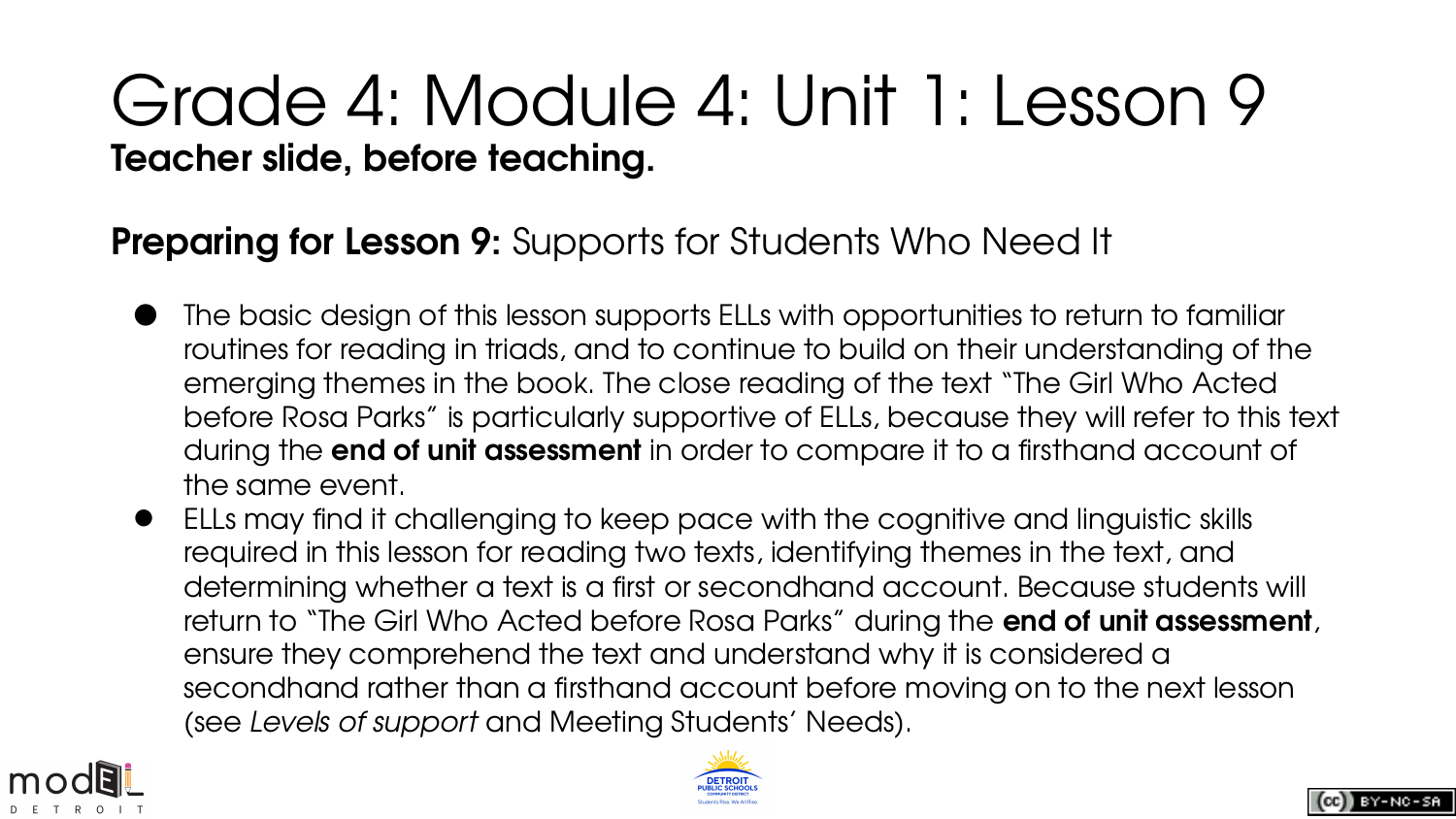

# Grade 4: Module 4: Unit 1: Lesson 9
Teacher slide, before teaching.
Preparing for Lesson 9: Supports for Students Who Need It
The basic design of this lesson supports ELLs with opportunities to return to familiar routines for reading in triads, and to continue to build on their understanding of the emerging themes in the book. The close reading of the text “The Girl Who Acted before Rosa Parks” is particularly supportive of ELLs, because they will refer to this text during the end of unit assessment in order to compare it to a firsthand account of the same event.
ELLs may find it challenging to keep pace with the cognitive and linguistic skills required in this lesson for reading two texts, identifying themes in the text, and determining whether a text is a first or secondhand account. Because students will return to “The Girl Who Acted before Rosa Parks” during the end of unit assessment, ensure they comprehend the text and understand why it is considered a secondhand rather than a firsthand account before moving on to the next lesson (see Levels of support and Meeting Students’ Needs).